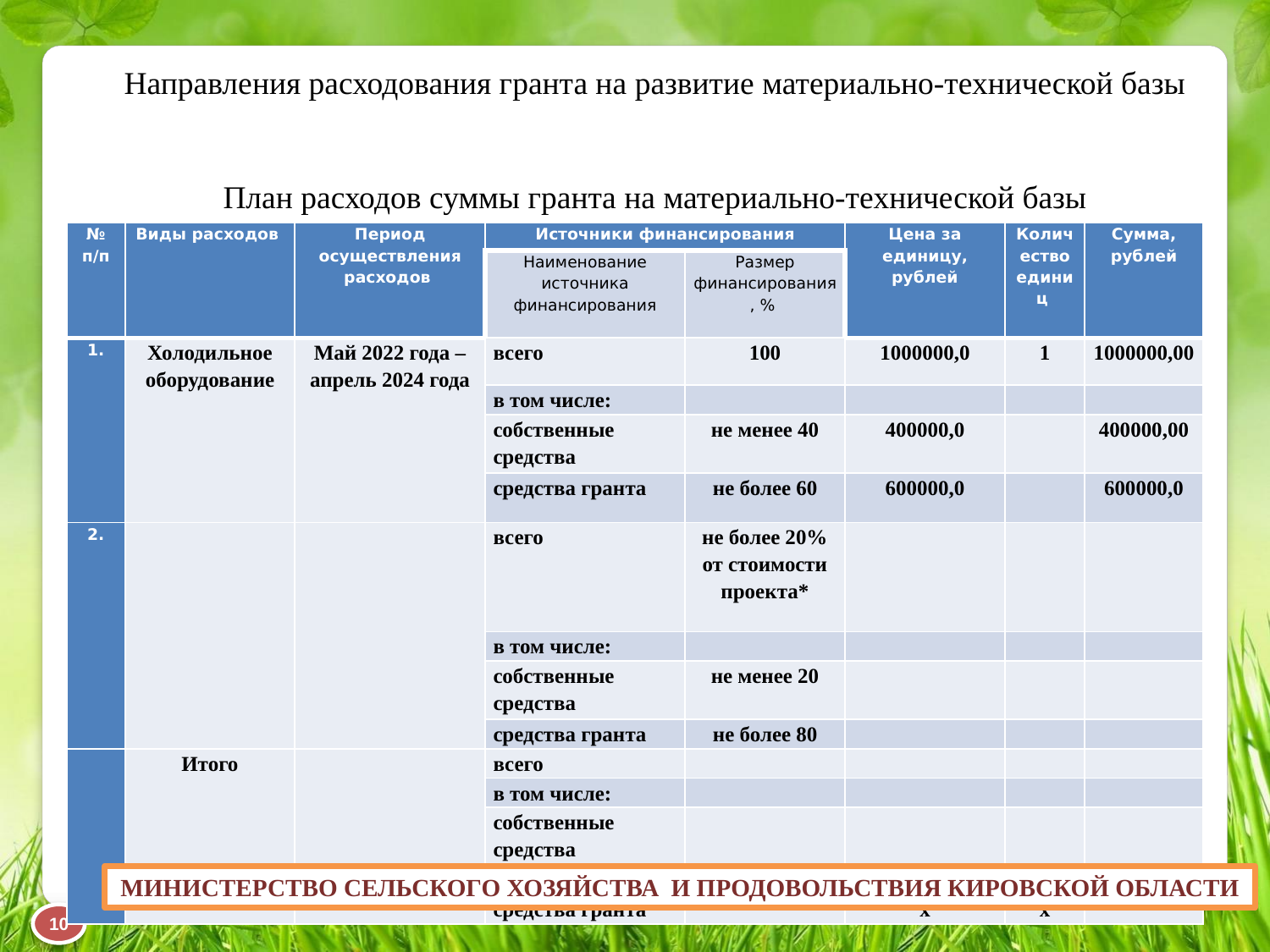

Направления расходования гранта на развитие материально-технической базы

План расходов суммы гранта на материально-технической базы
| № п/п | Виды расходов | Период осуществления расходов | Источники финансирования |  | Цена за единицу, рублей | Количество единиц | Сумма, рублей |
| --- | --- | --- | --- | --- | --- | --- | --- |
|  |  |  | Наименование источника финансирования | Размер финансирования, % |  |  |  |
| 1. | Холодильное оборудование | Май 2022 года – апрель 2024 года | всего | 100 | 1000000,0 | 1 | 1000000,00 |
|  |  |  | в том числе: |  |  |  |  |
|  |  |  | собственные средства | не менее 40 | 400000,0 |  | 400000,00 |
|  |  |  | средства гранта | не более 60 | 600000,0 |  | 600000,0 |
| 2. |  |  | всего | не более 20% от стоимости проекта\* |  |  |  |
|  |  |  | в том числе: |  |  |  |  |
|  |  |  | собственные средства | не менее 20 |  |  |  |
|  |  |  | средства гранта | не более 80 |  |  |  |
|  | Итого |  | всего |  |  |  |  |
|  |  |  | в том числе: |  |  |  |  |
|  |  |  | собственные средства |  |  |  |  |
|  |  |  | заемные средства |  |  |  |  |
|  |  |  | средства гранта |  | х | х |  |
МИНИСТЕРСТВО СЕЛЬСКОГО ХОЗЯЙСТВА  И ПРОДОВОЛЬСТВИЯ КИРОВСКОЙ ОБЛАСТИ
10